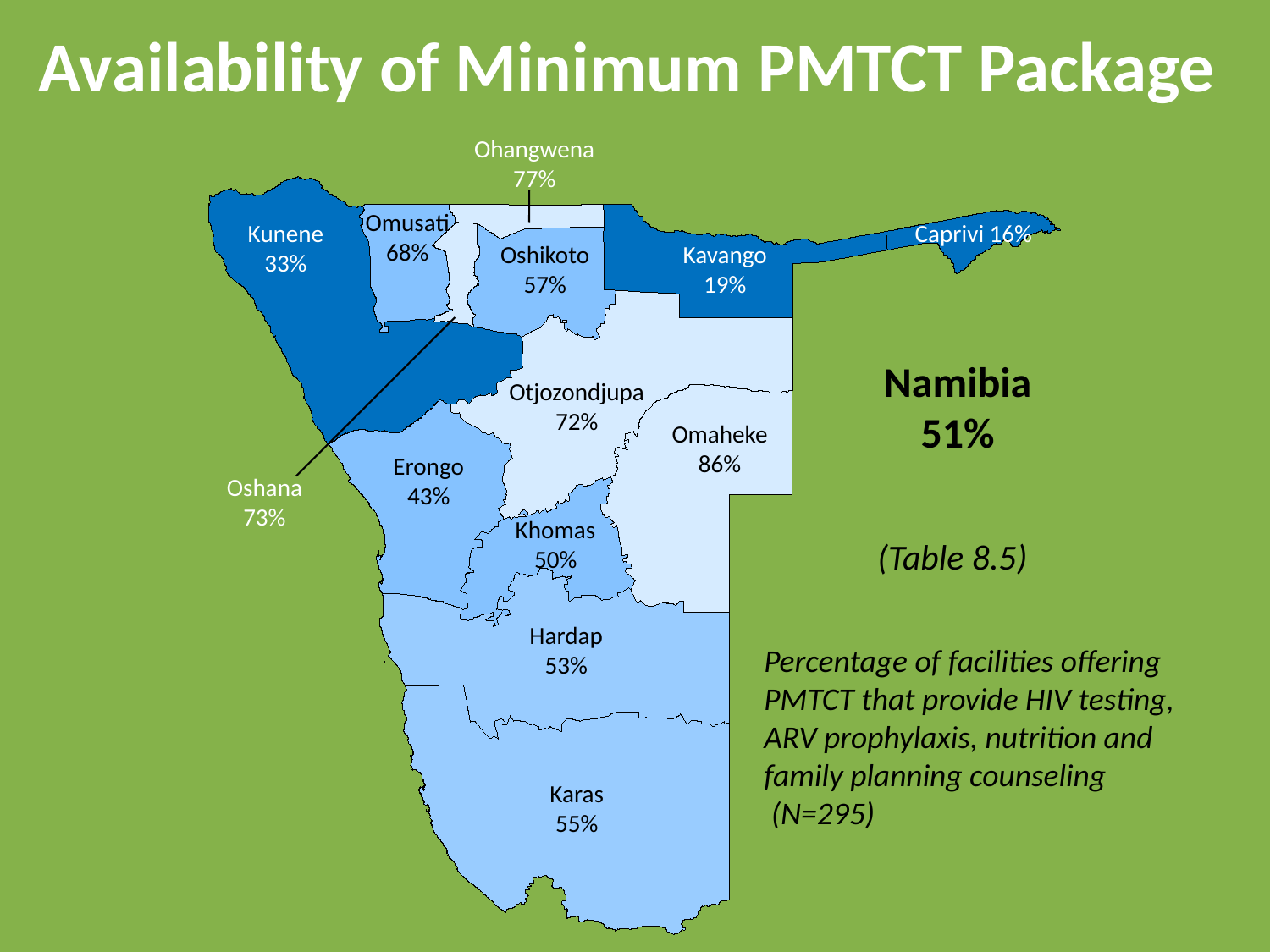

# Availability of Minimum PMTCT Package

Ohangwena
77%
Omusati
68%
Kunene 33%
Caprivi 16%
Oshikoto
57%
Kavango
19%
Namibia
51%
Otjozondjupa
72%
Omaheke
86%
Erongo
43%
Oshana
73%
Khomas
50%
(Table 8.5)
Hardap
53%
Percentage of facilities offering PMTCT that provide HIV testing, ARV prophylaxis, nutrition and family planning counseling
 (N=295)
Karas
55%